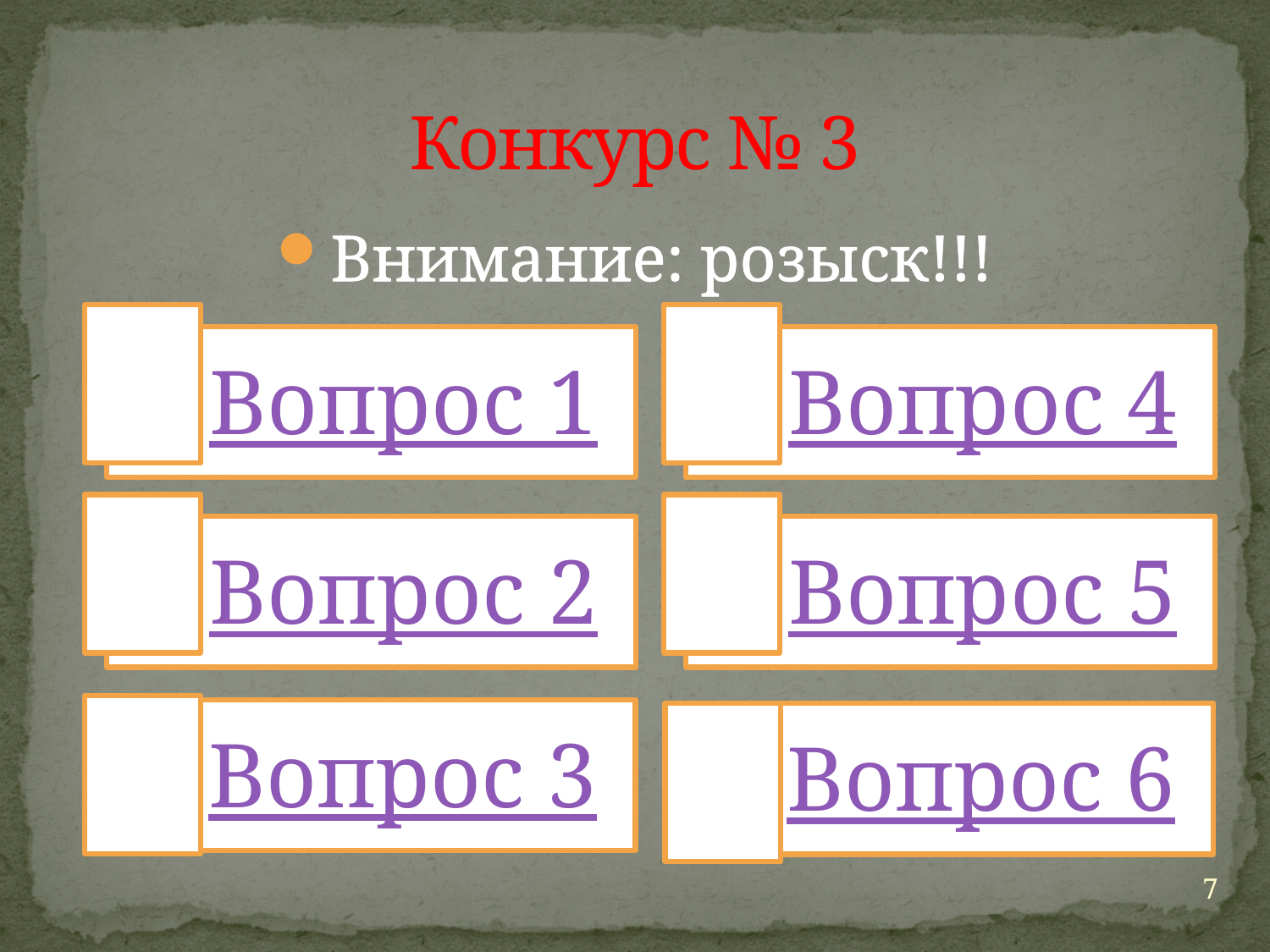

# Конкурс № 3
Внимание: розыск!!!

Вопрос 1
Вопрос 4

Вопрос 2
Вопрос 5

Вопрос 3

Вопрос 6
7